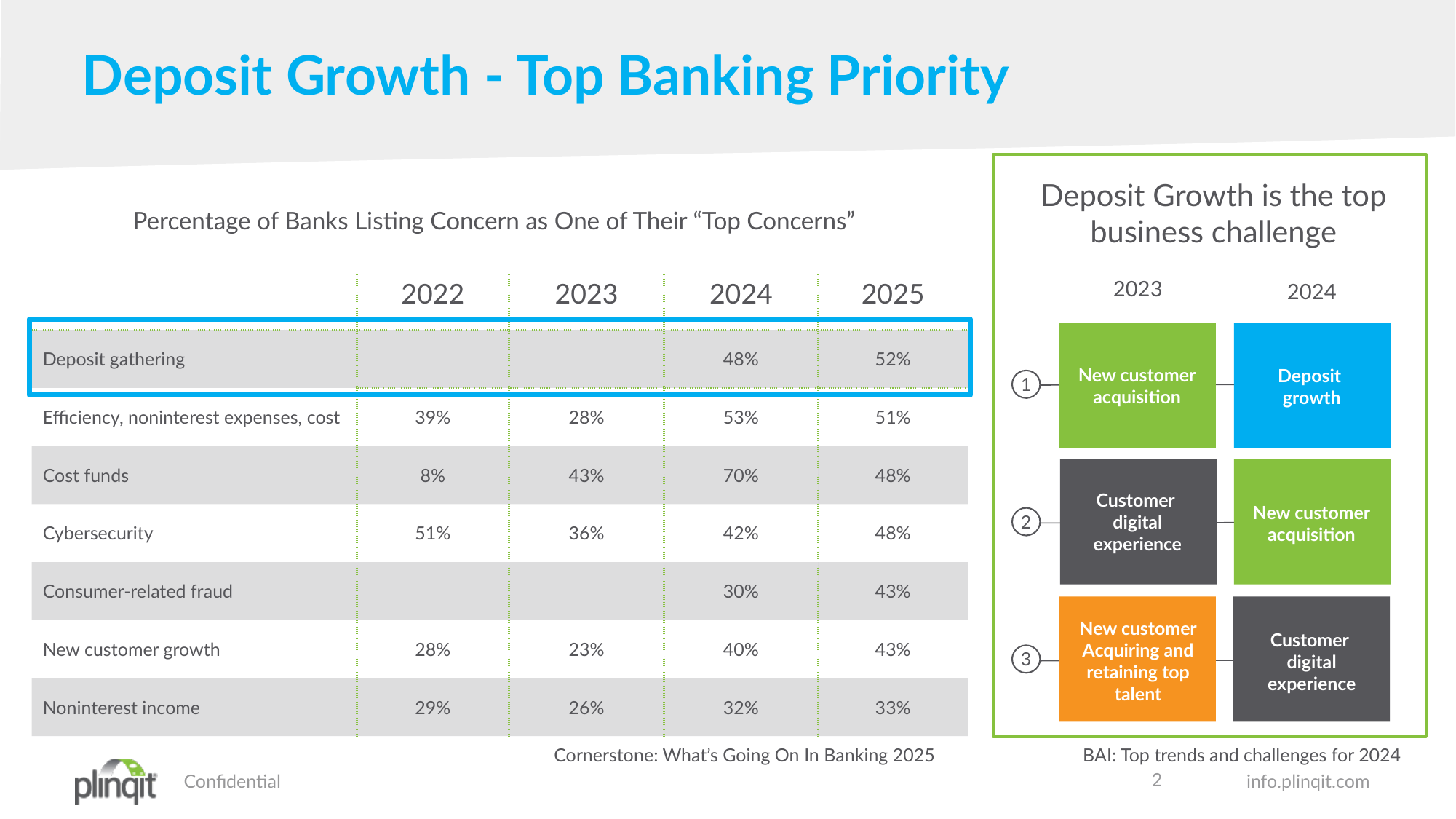

# Deposit Growth - Top Banking Priority

Deposit Growth is the top business challenge
Percentage of Banks Listing Concern as One of Their “Top Concerns”
2023
2024

New customer
acquisition
Deposit
growth
1

Customer
digital experience
New customer
acquisition
2

New customer
Acquiring and retaining top talent
Customer
digital experience
3

|  | 2022 | 2023 | 2024 | 2025 |
| --- | --- | --- | --- | --- |
| Deposit gathering |  |  | 48% | 52% |
| Efficiency, noninterest expenses, cost | 39% | 28% | 53% | 51% |
| Cost funds | 8% | 43% | 70% | 48% |
| Cybersecurity | 51% | 36% | 42% | 48% |
| Consumer-related fraud |  |  | 30% | 43% |
| New customer growth | 28% | 23% | 40% | 43% |
| Noninterest income | 29% | 26% | 32% | 33% |

Cornerstone: What’s Going On In Banking 2025
BAI: Top trends and challenges for 2024
2
Confidential
info.plinqit.com